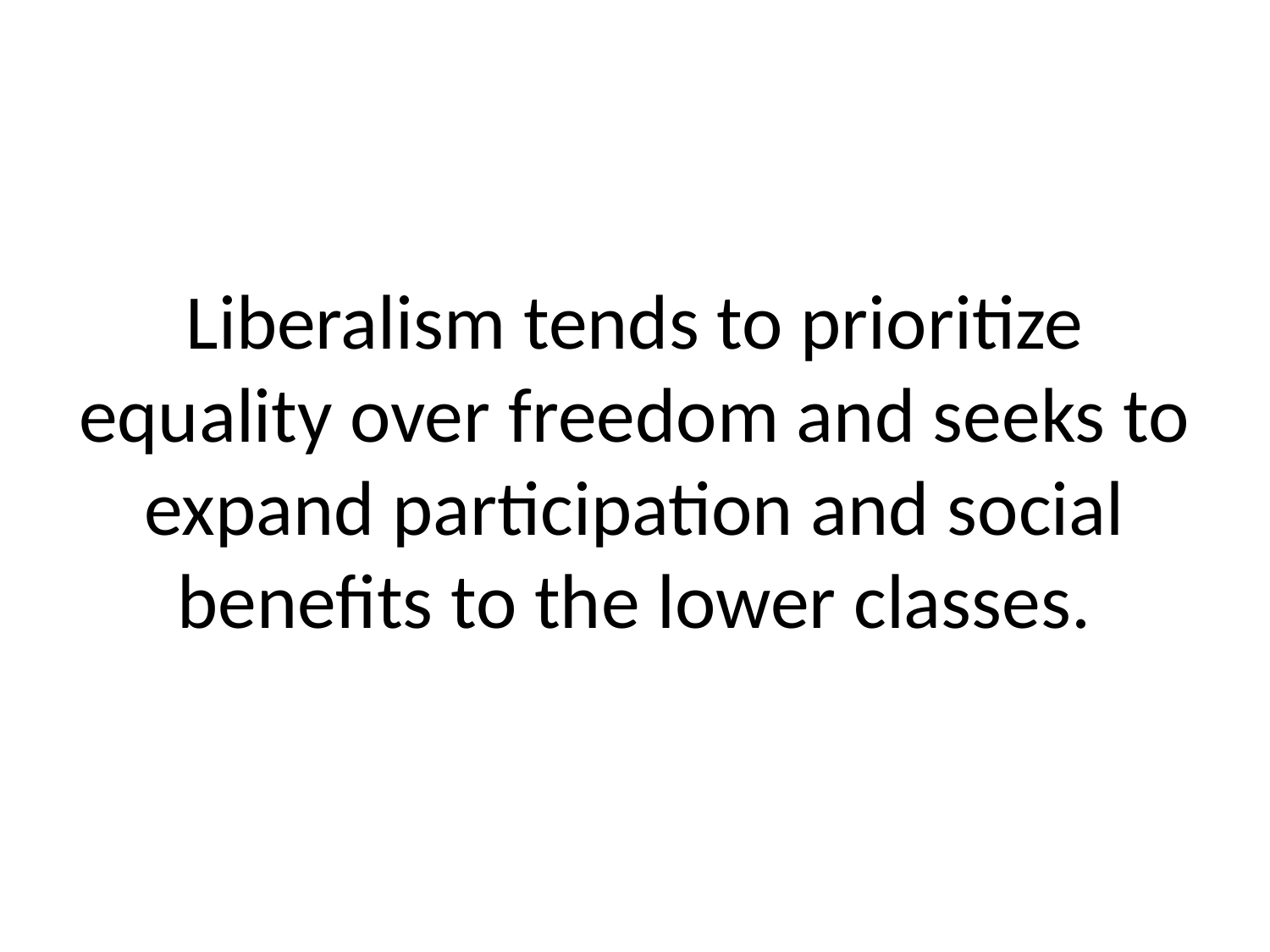

# Liberalism tends to prioritize equality over freedom and seeks to expand participation and social benefits to the lower classes.